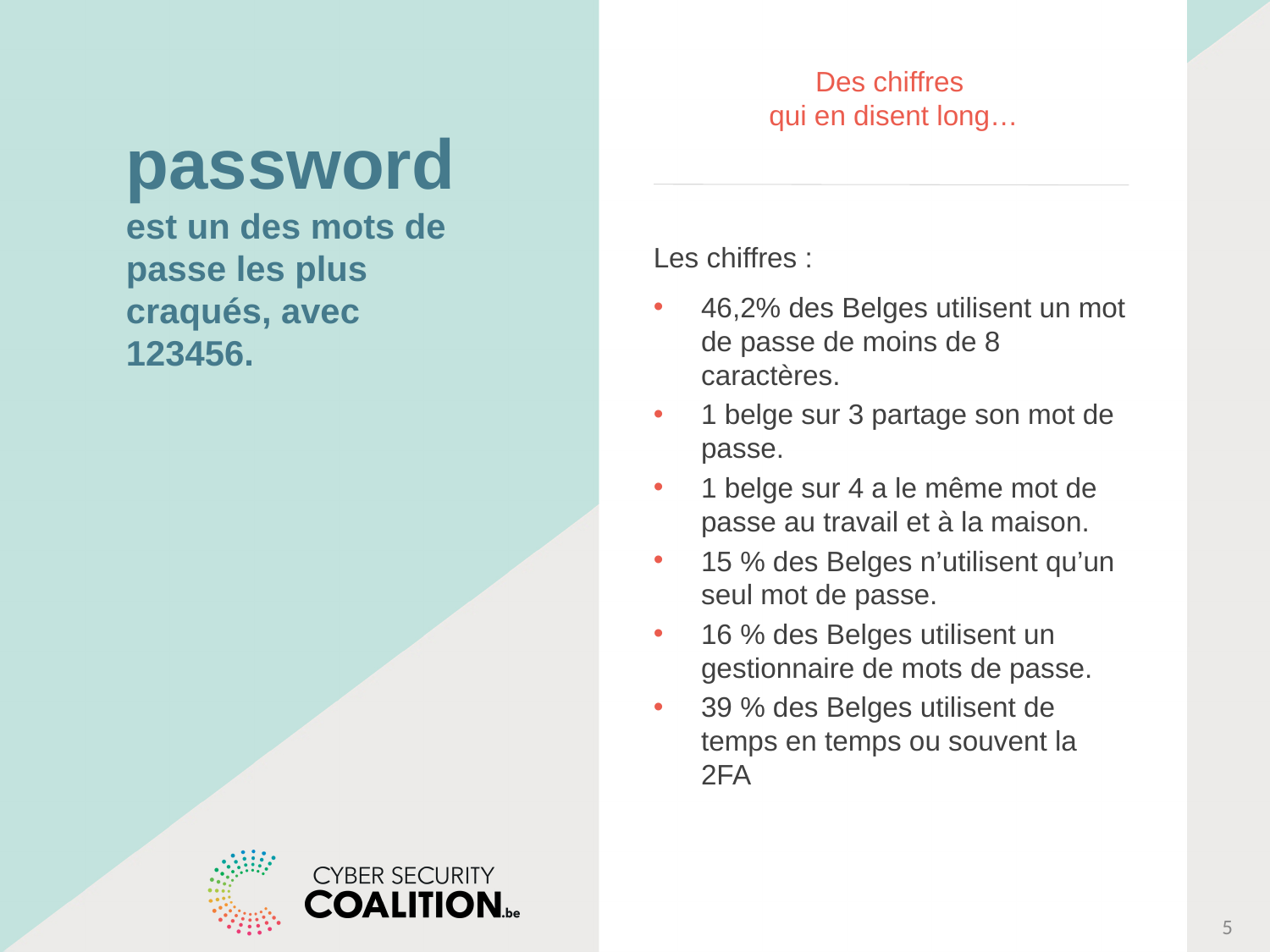

# Des chiffres qui en disent long…
password
est un des mots de passe les plus craqués, avec 123456.
Les chiffres :
46,2% des Belges utilisent un mot de passe de moins de 8 caractères.
1 belge sur 3 partage son mot de passe.
1 belge sur 4 a le même mot de passe au travail et à la maison.
15 % des Belges n’utilisent qu’un seul mot de passe.
16 % des Belges utilisent un gestionnaire de mots de passe.
39 % des Belges utilisent de temps en temps ou souvent la 2FA

5